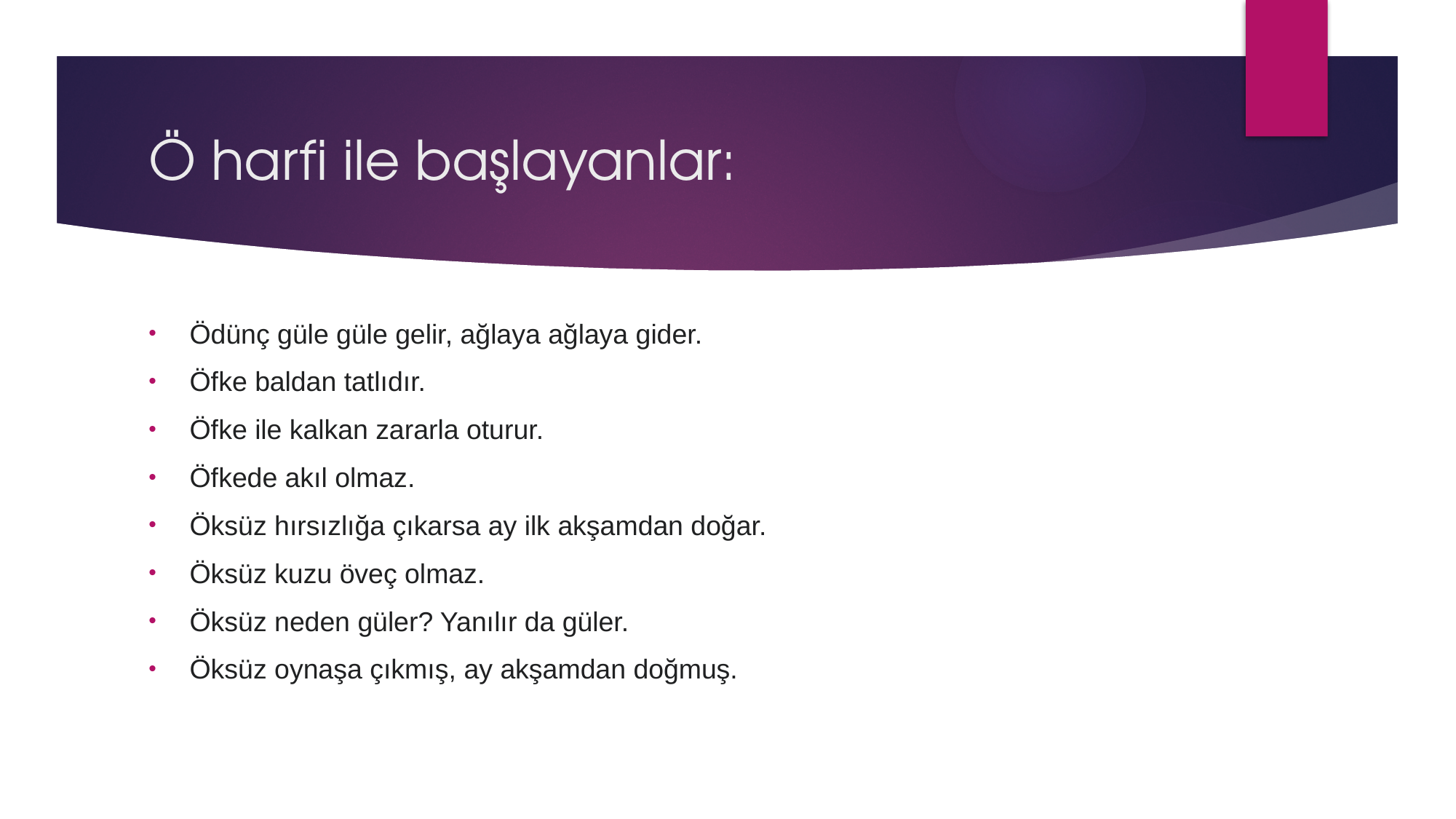

# Ö harfi ile başlayanlar:
Ödünç güle güle gelir, ağlaya ağlaya gider.
Öfke baldan tatlıdır.
Öfke ile kalkan zararla oturur.
Öfkede akıl olmaz.
Öksüz hırsızlığa çıkarsa ay ilk akşamdan doğar.
Öksüz kuzu öveç olmaz.
Öksüz neden güler? Yanılır da güler.
Öksüz oynaşa çıkmış, ay akşamdan doğmuş.